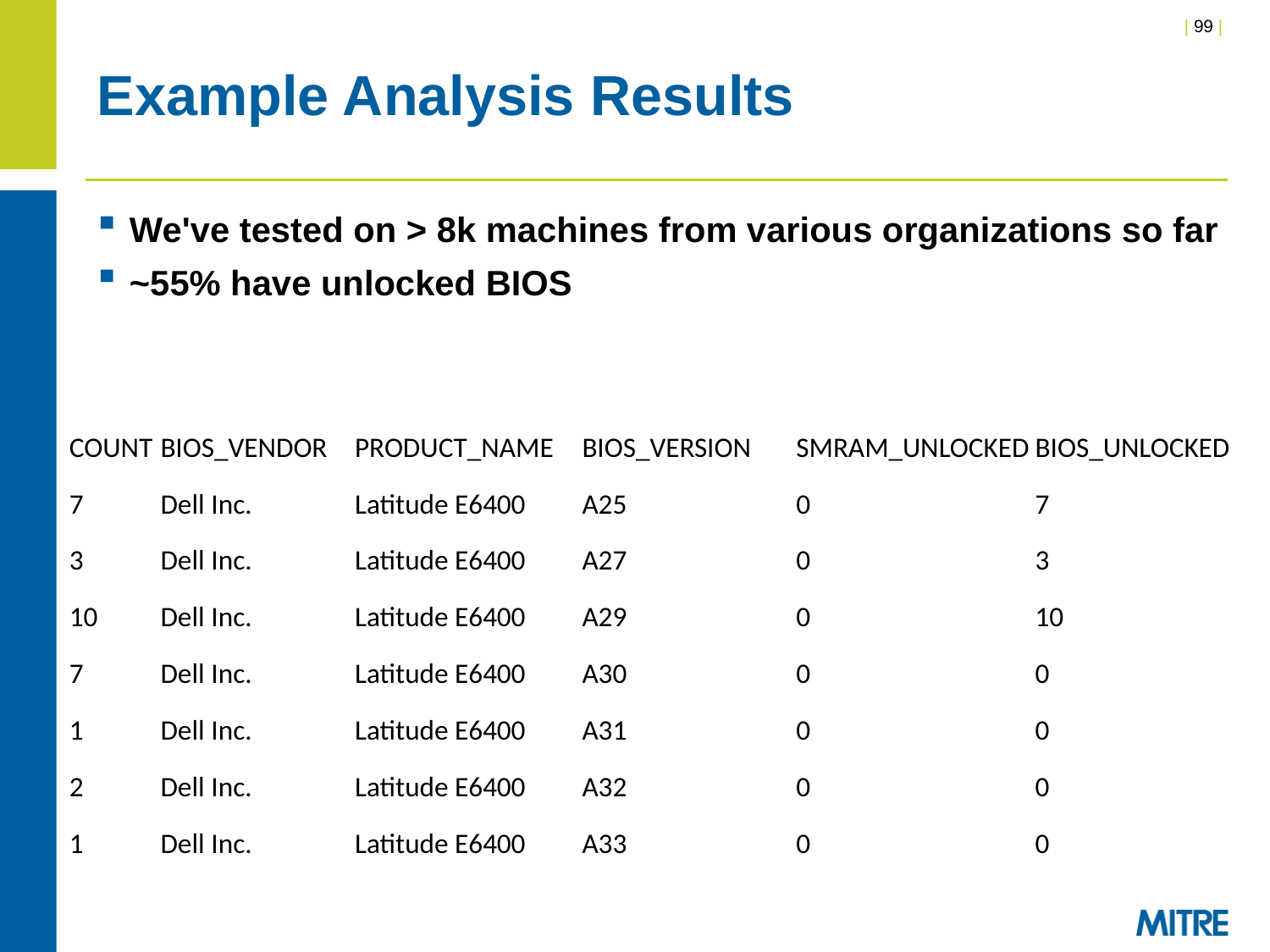

# Example Analysis Results
We've tested on > 8k machines from various organizations so far
~55% have unlocked BIOS

| COUNT | BIOS\_VENDOR | PRODUCT\_NAME | BIOS\_VERSION | SMRAM\_UNLOCKED | BIOS\_UNLOCKED |
| --- | --- | --- | --- | --- | --- |
| 7 | Dell Inc. | Latitude E6400 | A25 | 0 | 7 |
| 3 | Dell Inc. | Latitude E6400 | A27 | 0 | 3 |
| 10 | Dell Inc. | Latitude E6400 | A29 | 0 | 10 |
| 7 | Dell Inc. | Latitude E6400 | A30 | 0 | 0 |
| 1 | Dell Inc. | Latitude E6400 | A31 | 0 | 0 |
| 2 | Dell Inc. | Latitude E6400 | A32 | 0 | 0 |
| 1 | Dell Inc. | Latitude E6400 | A33 | 0 | 0 |